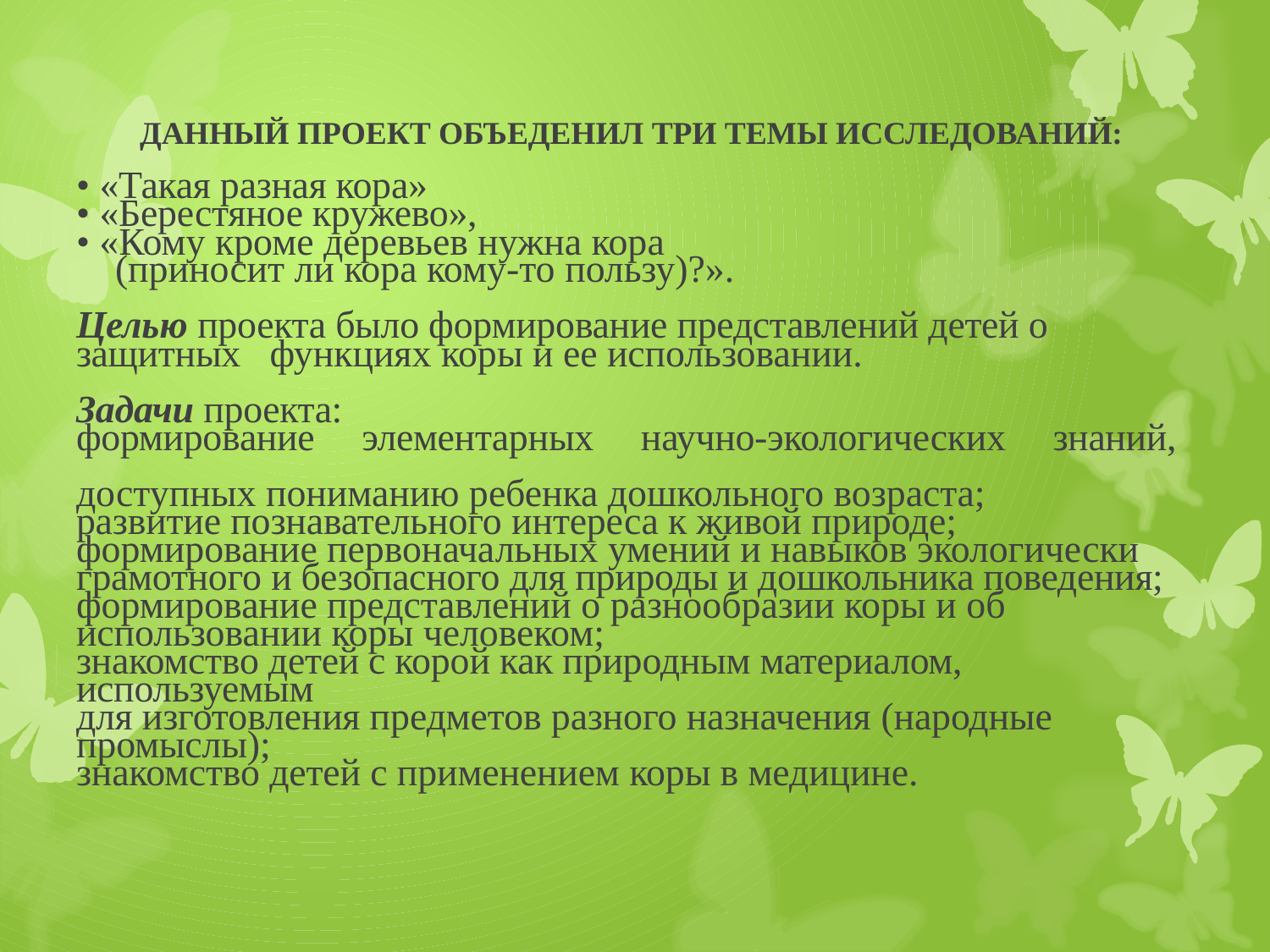

# ДАННЫЙ ПРОЕКТ ОБЪЕДЕНИЛ ТРИ ТЕМЫ ИССЛЕДОВАНИЙ: • «Такая разная кора» • «Берестяное кружево», • «Кому кроме деревьев нужна кора (приносит ли кора кому-то пользу)?». Целью проекта было формирование представлений детей о защитных   функциях коры и ее использовании.   Задачи проекта: формирование     элементарных     научно-экологических     знаний, доступных пониманию ребенка дошкольного возраста; развитие познавательного интереса к живой природе; формирование первоначальных умений и навыков экологически грамотного и безопасного для природы и дошкольника поведения; формирование представлений о разнообразии коры и об использовании коры человеком; знакомство детей с корой как природным материалом, используемым для изготовления предметов разного назначения (народные промыслы); знакомство детей с применением коры в медицине.